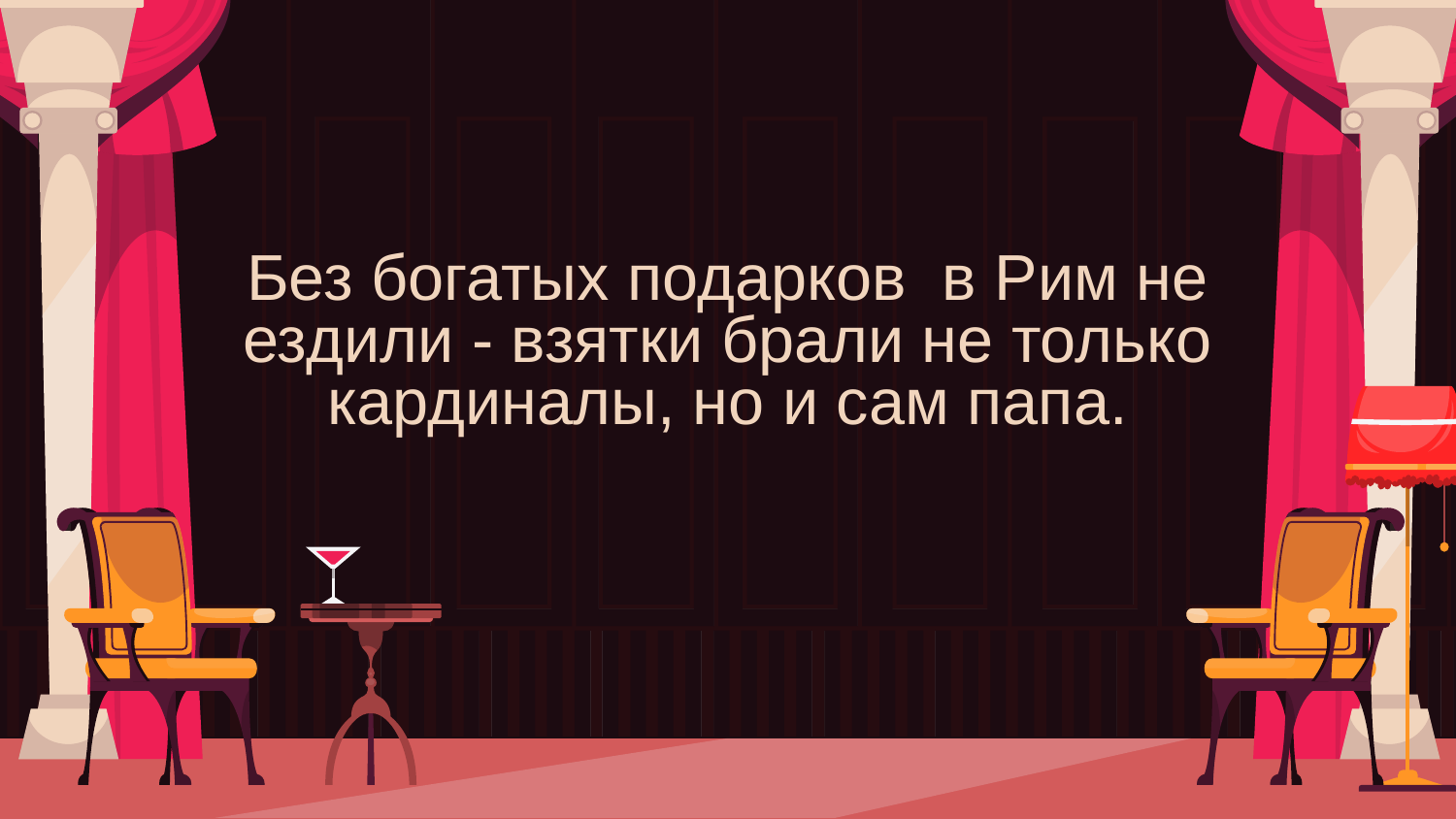

# Без богатых подарков  в Рим не ездили - взятки брали не только кардиналы, но и сам папа.